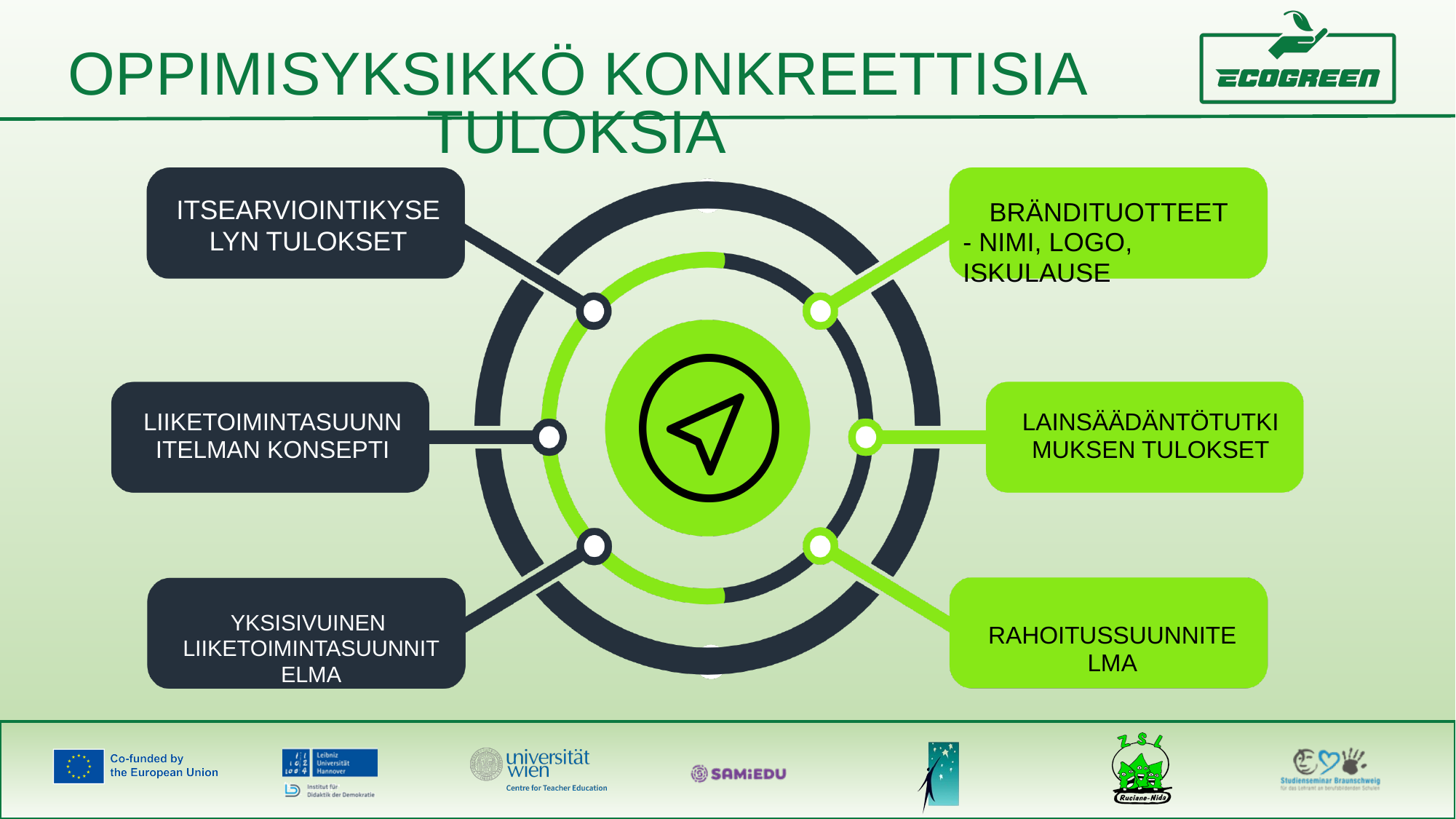

OPPIMISYKSIKKÖ KONKREETTISIA TULOKSIA

ITSEARVIOINTIKYSELYN TULOKSET
BRÄNDITUOTTEET
- NIMI, LOGO, ISKULAUSE

LIIKETOIMINTASUUNNITELMAN KONSEPTI
LAINSÄÄDÄNTÖTUTKIMUKSEN TULOKSET
YKSISIVUINEN
LIIKETOIMINTASUUNNITELMA
RAHOITUSSUUNNITELMA